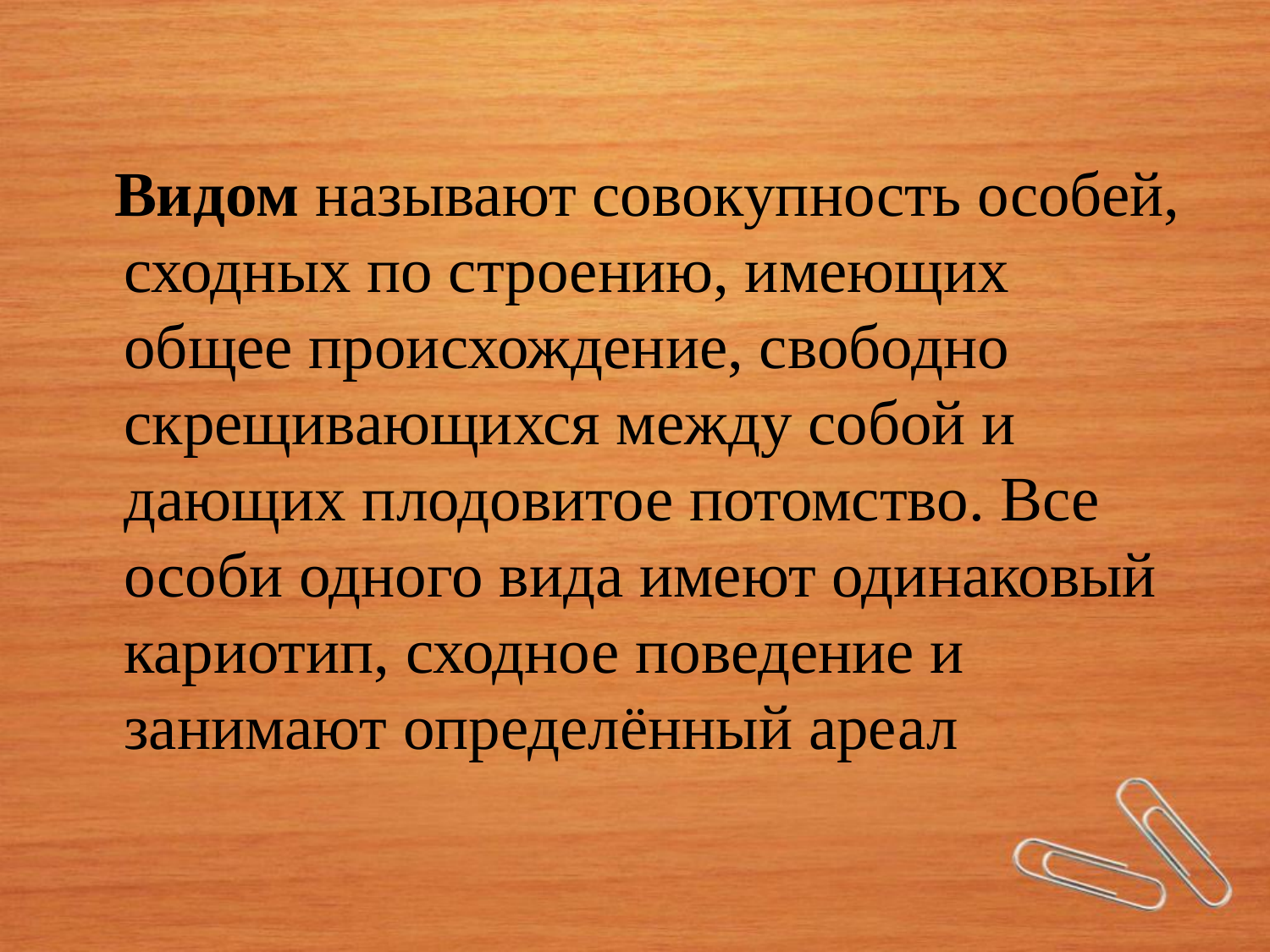

#
   Видом называют совокупность особей, сходных по строению, имеющих общее происхождение, свободно скрещивающихся между собой и дающих плодовитое потомство. Все особи одного вида имеют одинаковый кариотип, сходное поведение и занимают определённый ареал